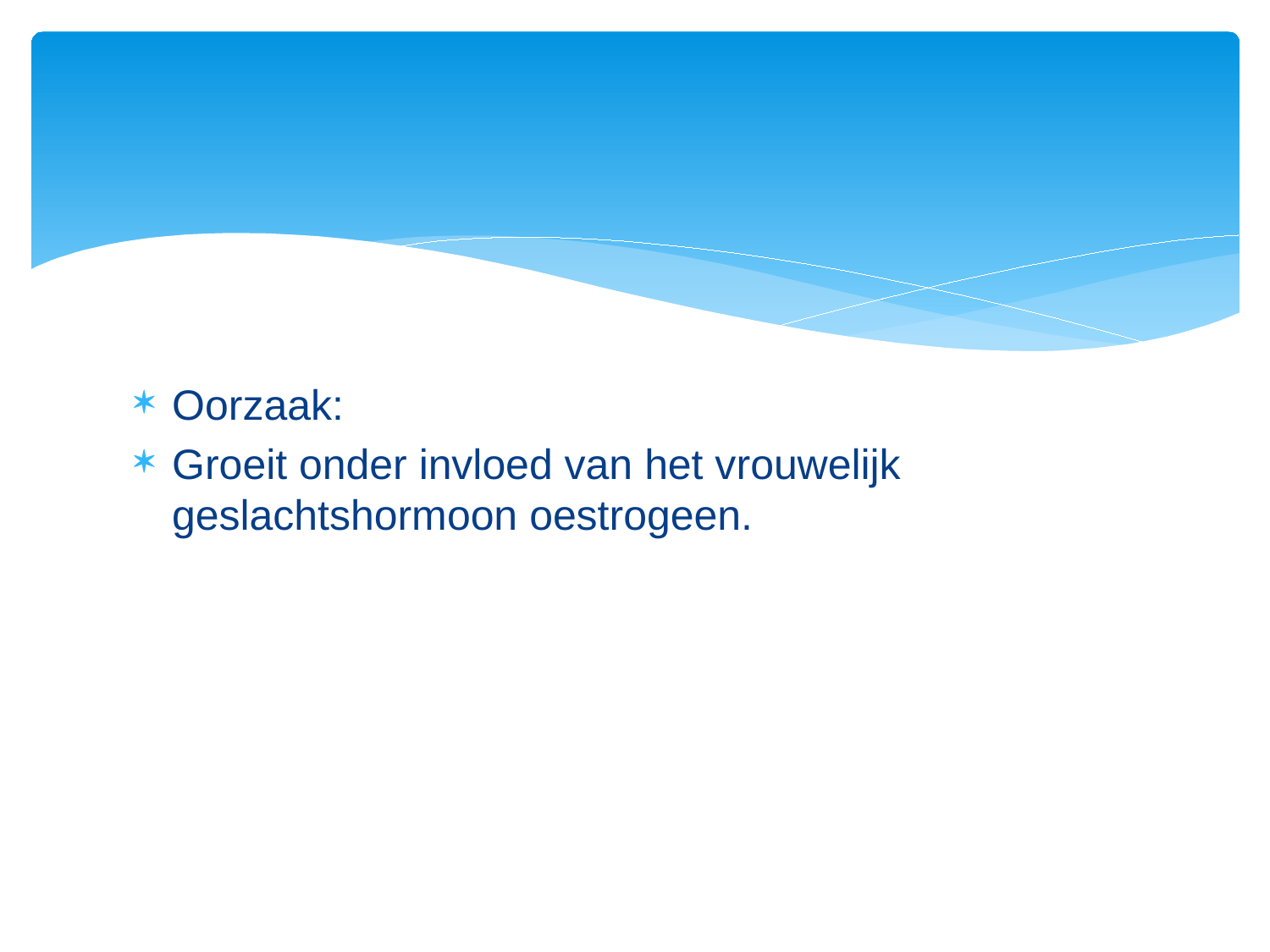

#
Oorzaak:
Groeit onder invloed van het vrouwelijk geslachtshormoon oestrogeen.